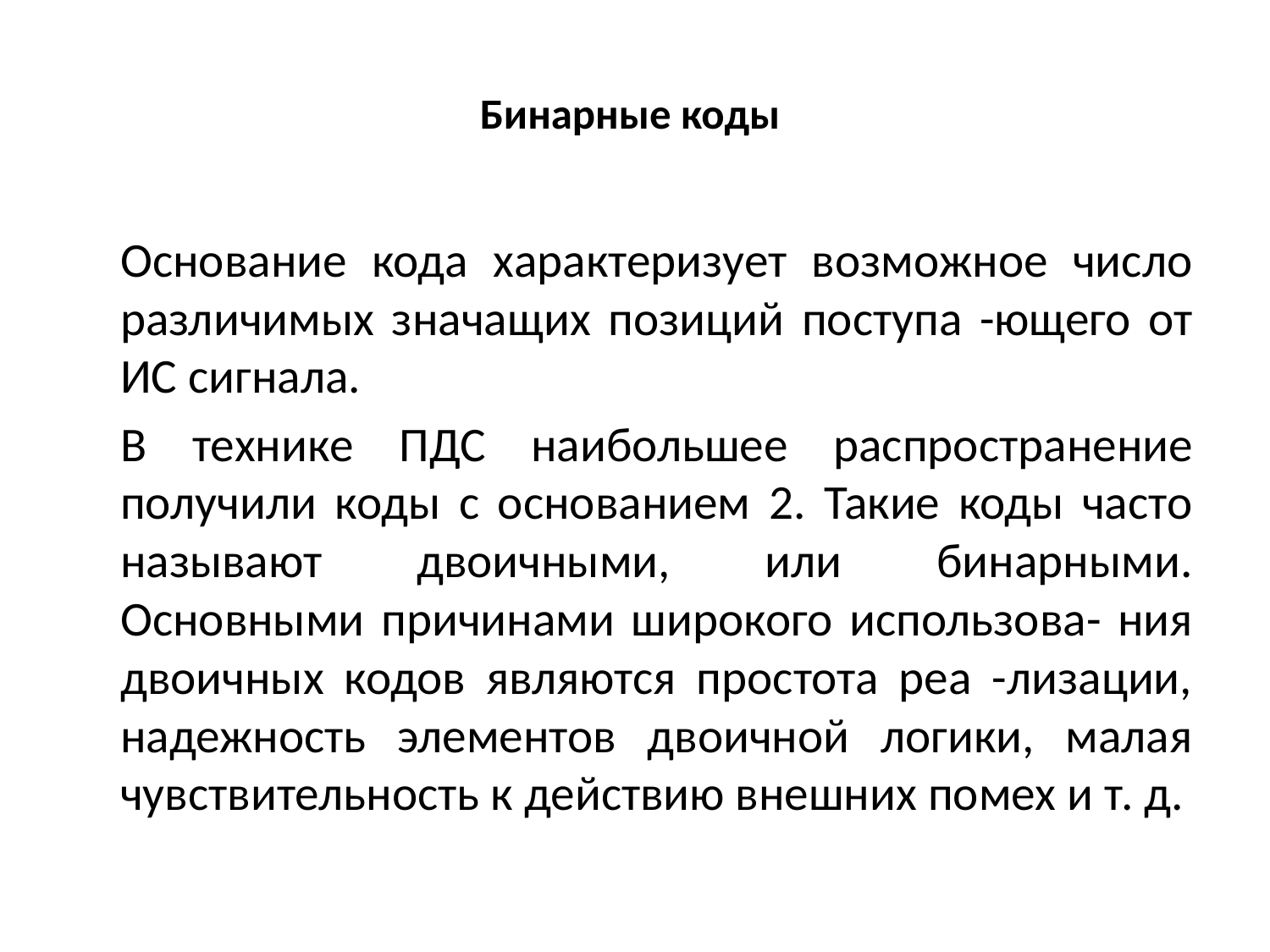

# Бинарные коды
	Основание кода характеризует возможное число различимых значащих позиций поступа -ющего от ИС сигнала.
	В технике ПДС наибольшее распространение получили коды с основанием 2. Такие коды часто называют двоичными, или бинарными. Основными причинами широкого использова- ния двоичных кодов являются простота реа -лизации, надежность элементов двоичной логики, малая чувствительность к действию внешних помех и т. д.